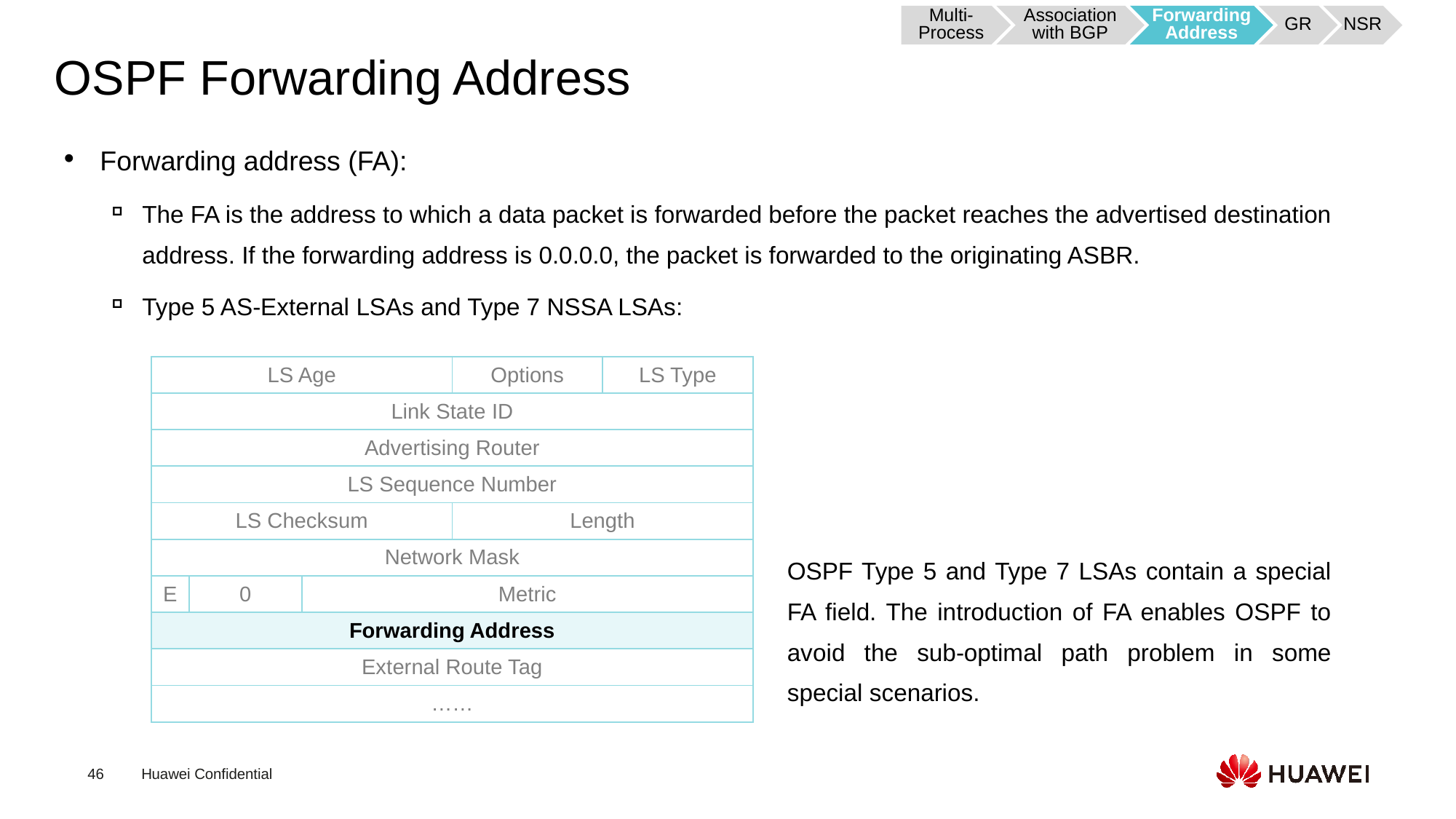

Multi-Process
Association with BGP
Forwarding Address
GR
NSR
# OSPF Forwarding Address
Forwarding address (FA):
The FA is the address to which a data packet is forwarded before the packet reaches the advertised destination address. If the forwarding address is 0.0.0.0, the packet is forwarded to the originating ASBR.
Type 5 AS-External LSAs and Type 7 NSSA LSAs:
| LS Age | Options | LS Type |
| --- | --- | --- |
| Link State ID |  |  |
| Advertising Router |  |  |
| LS Sequence Number |  |  |
| LS Checksum | Length |  |
| Network Mask |  |  |
| --- | --- | --- |
| E | 0 | Metric |
| Forwarding Address |  |  |
| External Route Tag |  |  |
| …… |  |  |
OSPF Type 5 and Type 7 LSAs contain a special FA field. The introduction of FA enables OSPF to avoid the sub-optimal path problem in some special scenarios.